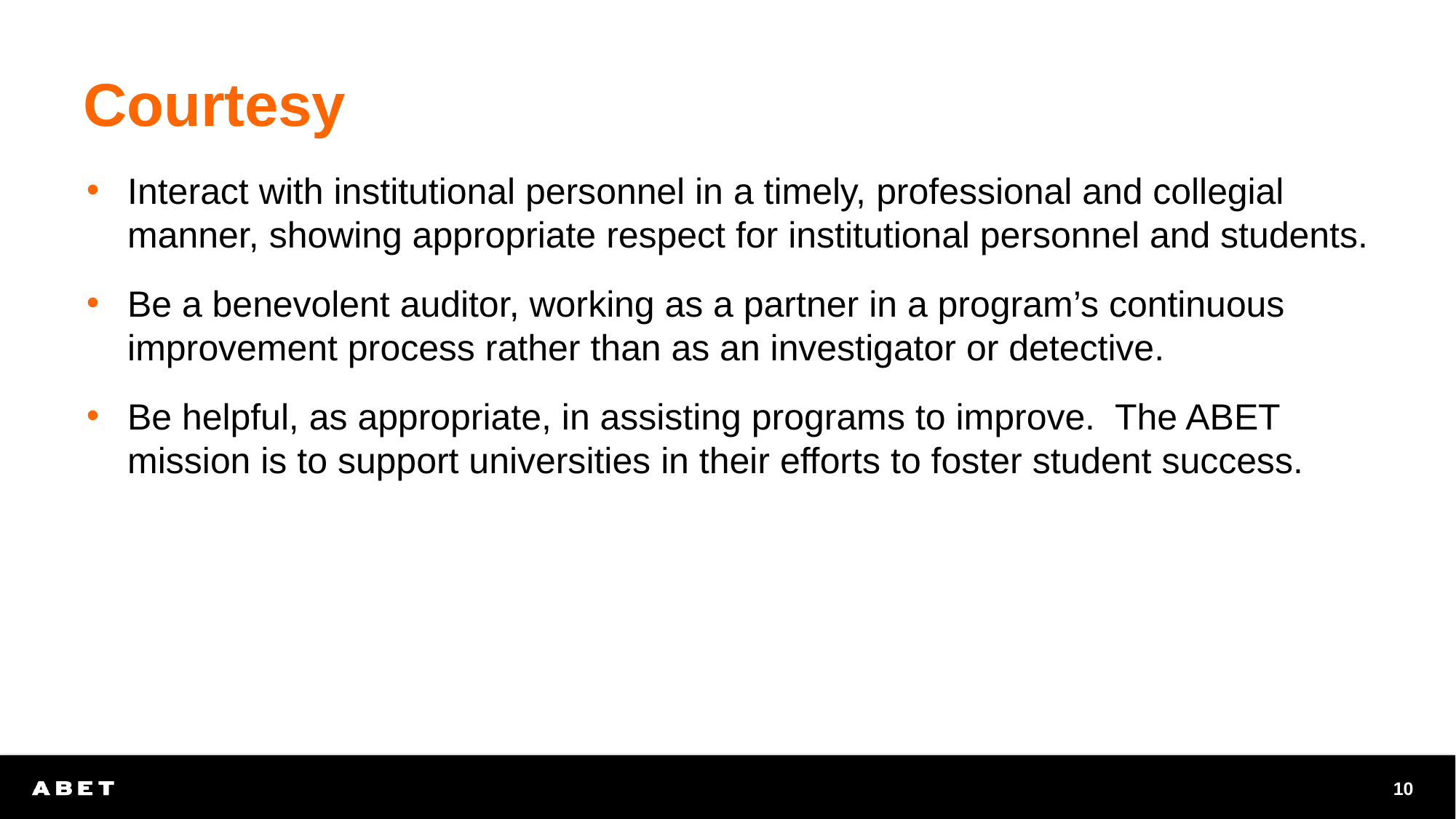

# Courtesy
Interact with institutional personnel in a timely, professional and collegial manner, showing appropriate respect for institutional personnel and students.
Be a benevolent auditor, working as a partner in a program’s continuous improvement process rather than as an investigator or detective.
Be helpful, as appropriate, in assisting programs to improve.  The ABET mission is to support universities in their efforts to foster student success.